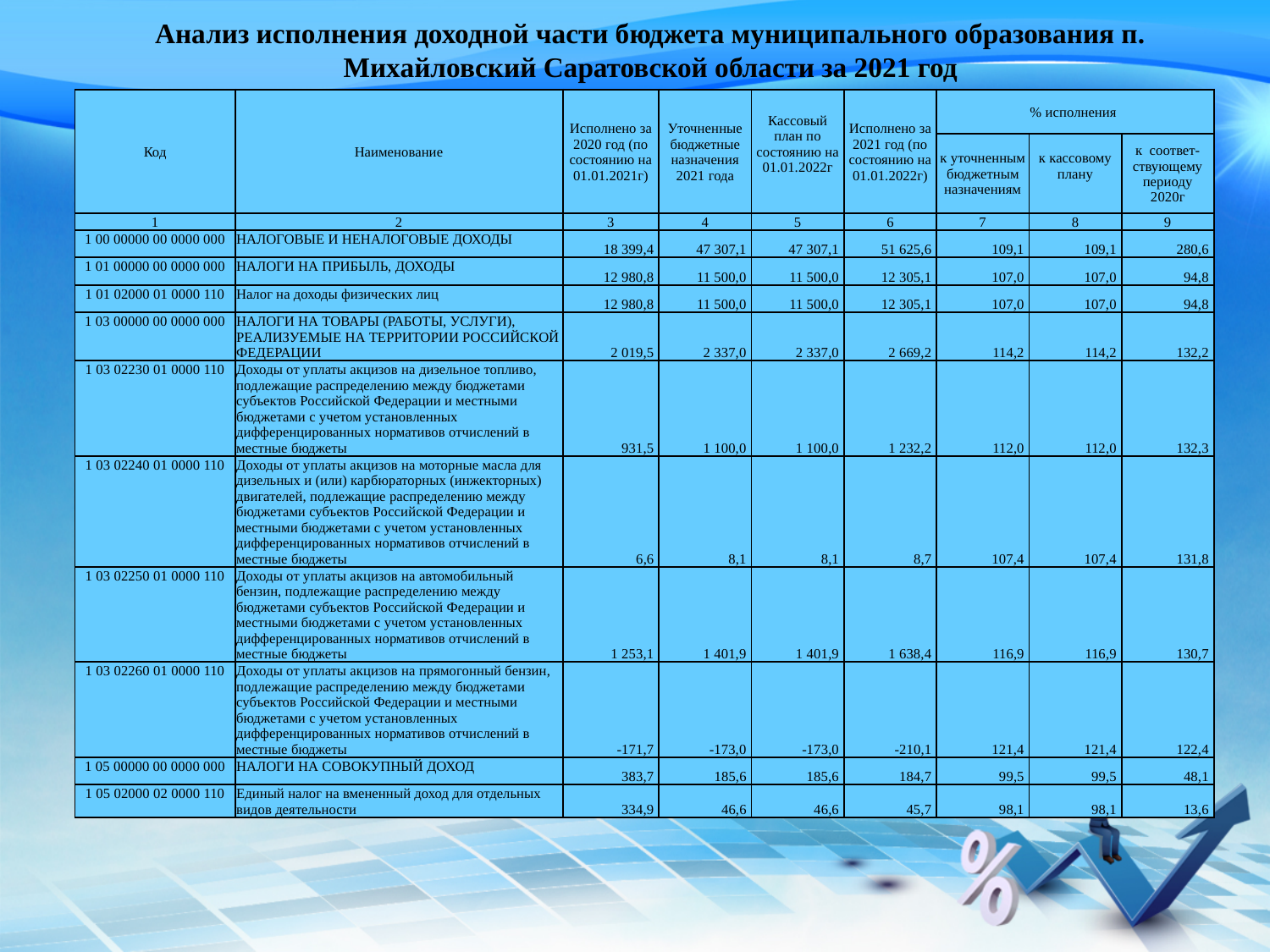

# Анализ исполнения доходной части бюджета муниципального образования п. Михайловский Саратовской области за 2021 год
| Код | Наименование | Исполнено за 2020 год (по состоянию на 01.01.2021г) | Уточненные бюджетные назначения 2021 года | Кассовый план по состоянию на 01.01.2022г | Исполнено за 2021 год (по состоянию на 01.01.2022г) | % исполнения |  |  |
| --- | --- | --- | --- | --- | --- | --- | --- | --- |
|  |  |  |  |  |  | к уточненным бюджетным назначениям | к кассовому плану | к соответ-ствующему периоду 2020г |
| 1 | 2 | 3 | 4 | 5 | 6 | 7 | 8 | 9 |
| 1 00 00000 00 0000 000 | НАЛОГОВЫЕ И НЕНАЛОГОВЫЕ ДОХОДЫ | 18 399,4 | 47 307,1 | 47 307,1 | 51 625,6 | 109,1 | 109,1 | 280,6 |
| 1 01 00000 00 0000 000 | НАЛОГИ НА ПРИБЫЛЬ, ДОХОДЫ | 12 980,8 | 11 500,0 | 11 500,0 | 12 305,1 | 107,0 | 107,0 | 94,8 |
| 1 01 02000 01 0000 110 | Налог на доходы физических лиц | 12 980,8 | 11 500,0 | 11 500,0 | 12 305,1 | 107,0 | 107,0 | 94,8 |
| 1 03 00000 00 0000 000 | НАЛОГИ НА ТОВАРЫ (РАБОТЫ, УСЛУГИ), РЕАЛИЗУЕМЫЕ НА ТЕРРИТОРИИ РОССИЙСКОЙ ФЕДЕРАЦИИ | 2 019,5 | 2 337,0 | 2 337,0 | 2 669,2 | 114,2 | 114,2 | 132,2 |
| 1 03 02230 01 0000 110 | Доходы от уплаты акцизов на дизельное топливо, подлежащие распределению между бюджетами субъектов Российской Федерации и местными бюджетами с учетом установленных дифференцированных нормативов отчислений в местные бюджеты | 931,5 | 1 100,0 | 1 100,0 | 1 232,2 | 112,0 | 112,0 | 132,3 |
| 1 03 02240 01 0000 110 | Доходы от уплаты акцизов на моторные масла для дизельных и (или) карбюраторных (инжекторных) двигателей, подлежащие распределению между бюджетами субъектов Российской Федерации и местными бюджетами с учетом установленных дифференцированных нормативов отчислений в местные бюджеты | 6,6 | 8,1 | 8,1 | 8,7 | 107,4 | 107,4 | 131,8 |
| 1 03 02250 01 0000 110 | Доходы от уплаты акцизов на автомобильный бензин, подлежащие распределению между бюджетами субъектов Российской Федерации и местными бюджетами с учетом установленных дифференцированных нормативов отчислений в местные бюджеты | 1 253,1 | 1 401,9 | 1 401,9 | 1 638,4 | 116,9 | 116,9 | 130,7 |
| 1 03 02260 01 0000 110 | Доходы от уплаты акцизов на прямогонный бензин, подлежащие распределению между бюджетами субъектов Российской Федерации и местными бюджетами с учетом установленных дифференцированных нормативов отчислений в местные бюджеты | -171,7 | -173,0 | -173,0 | -210,1 | 121,4 | 121,4 | 122,4 |
| 1 05 00000 00 0000 000 | НАЛОГИ НА СОВОКУПНЫЙ ДОХОД | 383,7 | 185,6 | 185,6 | 184,7 | 99,5 | 99,5 | 48,1 |
| 1 05 02000 02 0000 110 | Единый налог на вмененный доход для отдельных видов деятельности | 334,9 | 46,6 | 46,6 | 45,7 | 98,1 | 98,1 | 13,6 |